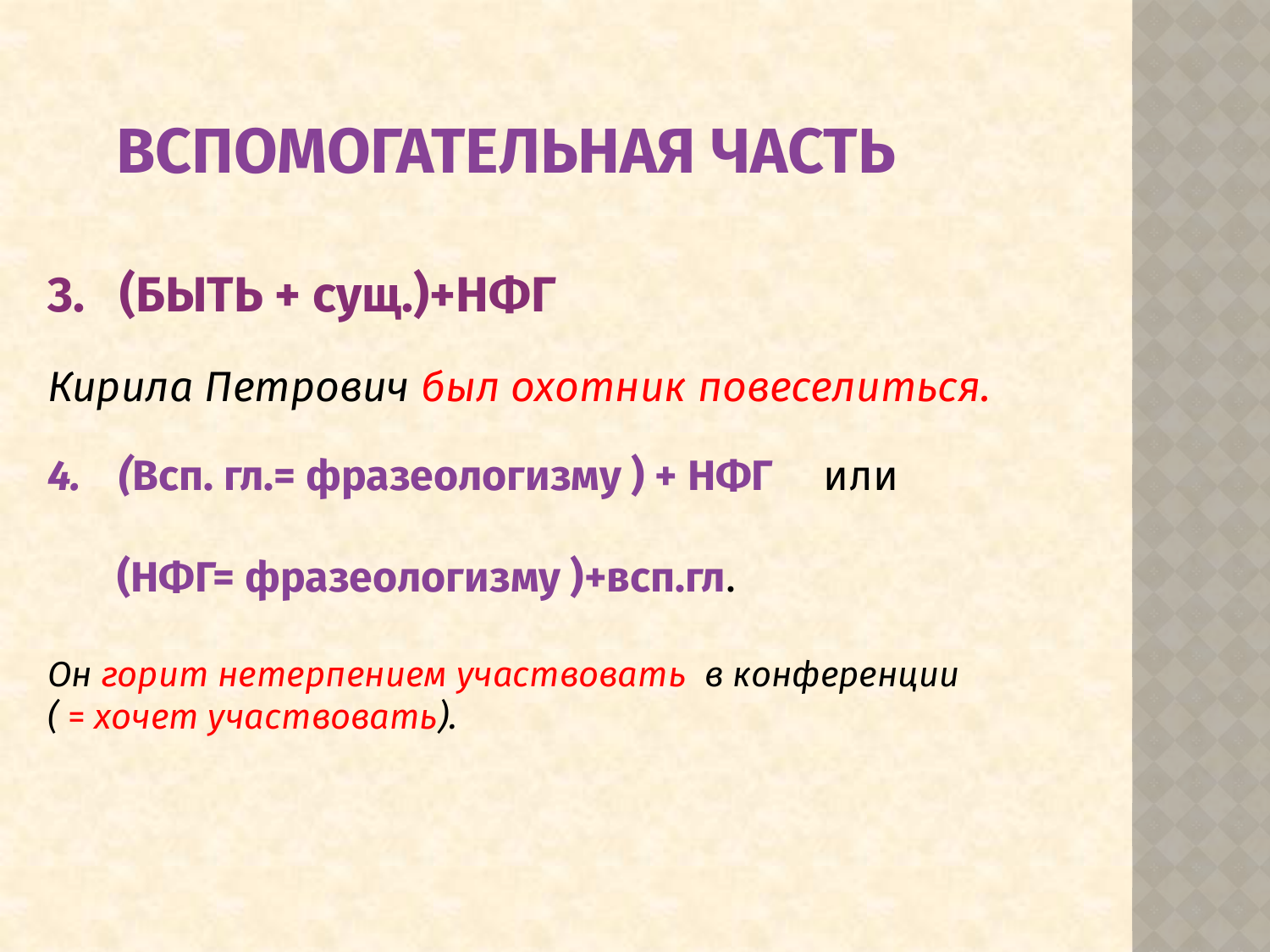

# Вспомогательная часть
3.   (БЫТЬ + сущ.)+НФГ

Кирила Петрович был охотник повеселиться.

4.    (Всп. гл.= фразеологизму ) + НФГ     или

       (НФГ= фразеологизму )+всп.гл.

Он горит нетерпением участвовать  в конференции
( = хочет участвовать).